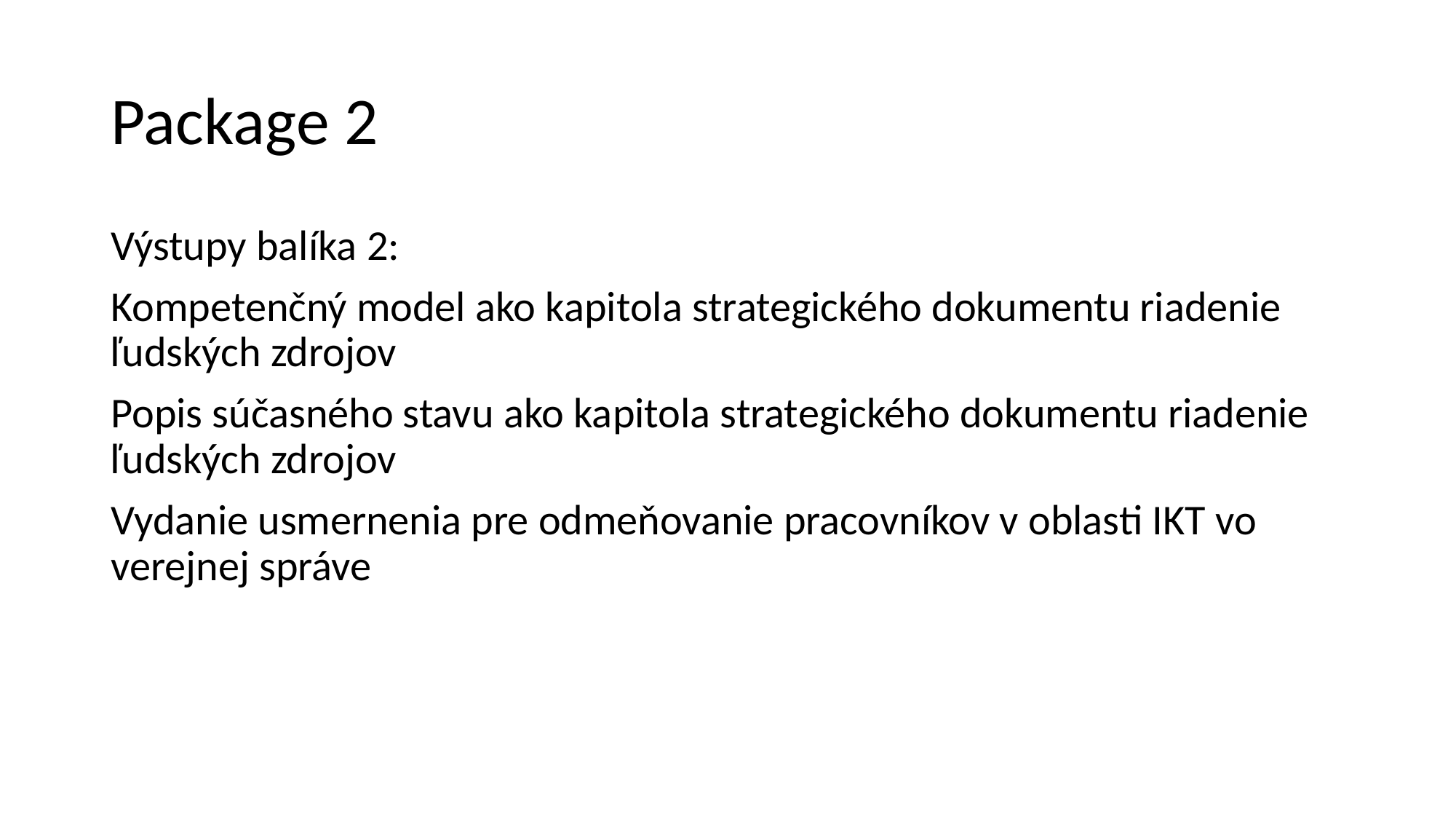

# Package 2
Výstupy balíka 2:
Kompetenčný model ako kapitola strategického dokumentu riadenie ľudských zdrojov
Popis súčasného stavu ako kapitola strategického dokumentu riadenie ľudských zdrojov
Vydanie usmernenia pre odmeňovanie pracovníkov v oblasti IKT vo verejnej správe